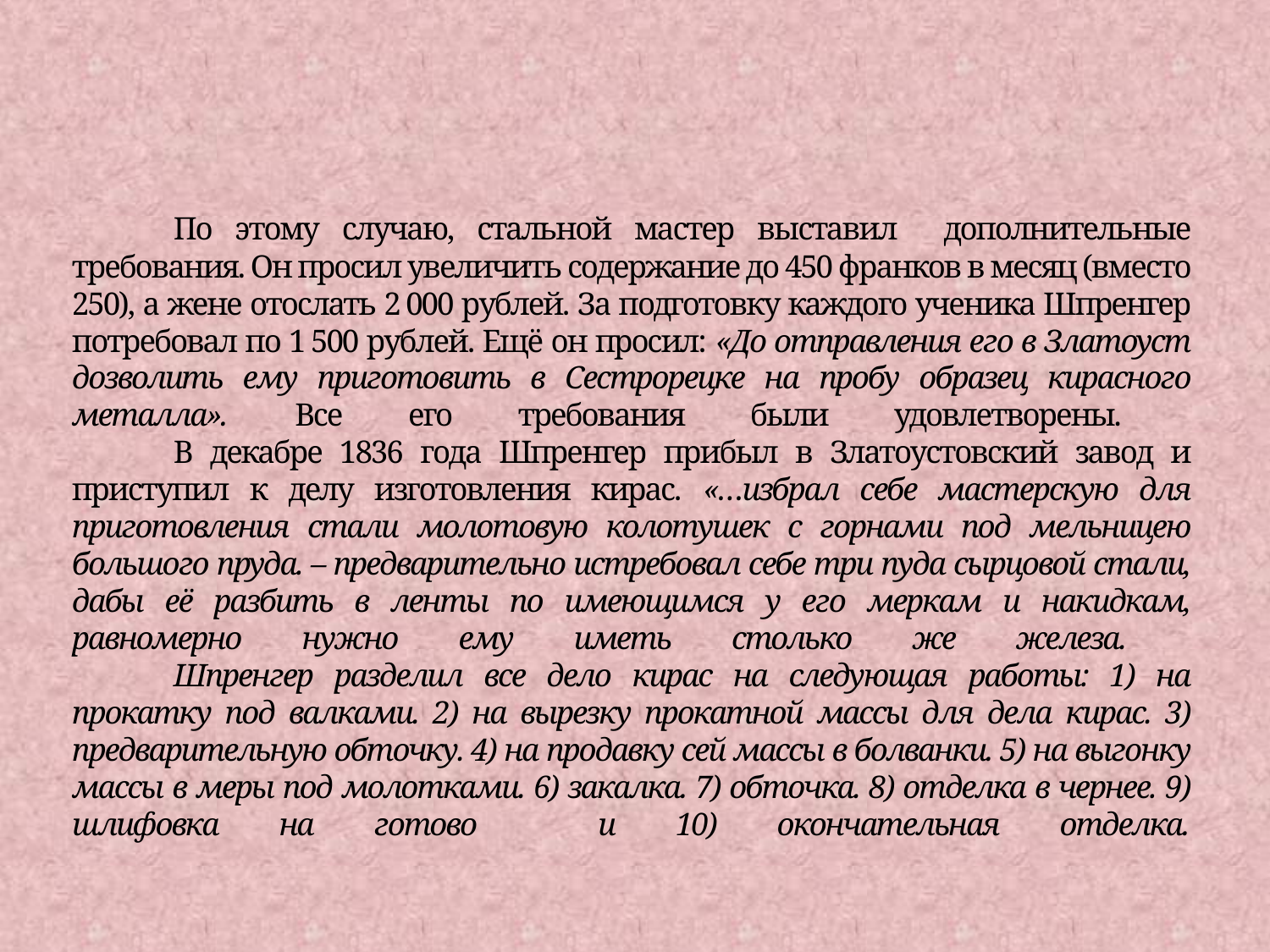

# По этому случаю, стальной мастер выставил  дополнительные требования. Он просил увеличить содержание до 450 франков в месяц (вместо 250), а жене отослать 2 000 рублей. За подготовку каждого ученика Шпренгер потребовал по 1 500 рублей. Ещё он просил: «До отправления его в Златоуст дозволить ему приготовить в Сестрорецке на пробу образец кирасного металла». Все его требования были удовлетворены. В декабре 1836 года Шпренгер прибыл в Златоустовский завод и приступил к делу изготовления кирас. «…избрал себе мастерскую для приготовления стали молотовую колотушек с горнами под мельницею большого пруда. – предварительно истребовал себе три пуда сырцовой стали, дабы её разбить в ленты по имеющимся у его меркам и накидкам, равномерно нужно ему иметь столько же железа. Шпренгер разделил все дело кирас на следующая работы: 1) на прокатку под валками. 2) на вырезку прокатной массы для дела кирас. 3) предварительную обточку. 4) на продавку сей массы в болванки. 5) на выгонку массы в меры под молотками. 6) закалка. 7) обточка. 8) отделка в чернее. 9) шлифовка на готово  и 10) окончательная отделка.